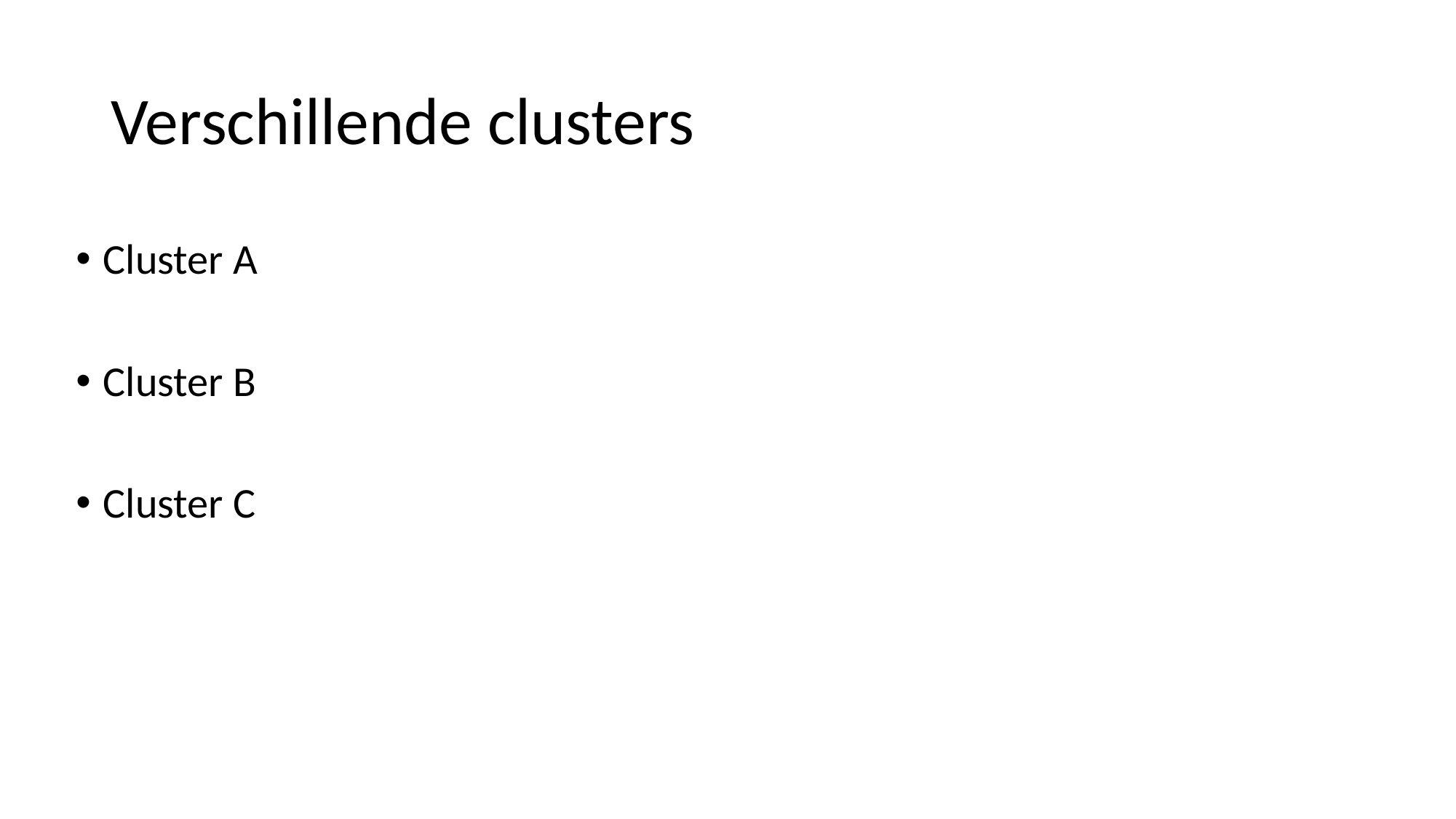

# Verschillende clusters
Cluster A

Cluster B

Cluster C